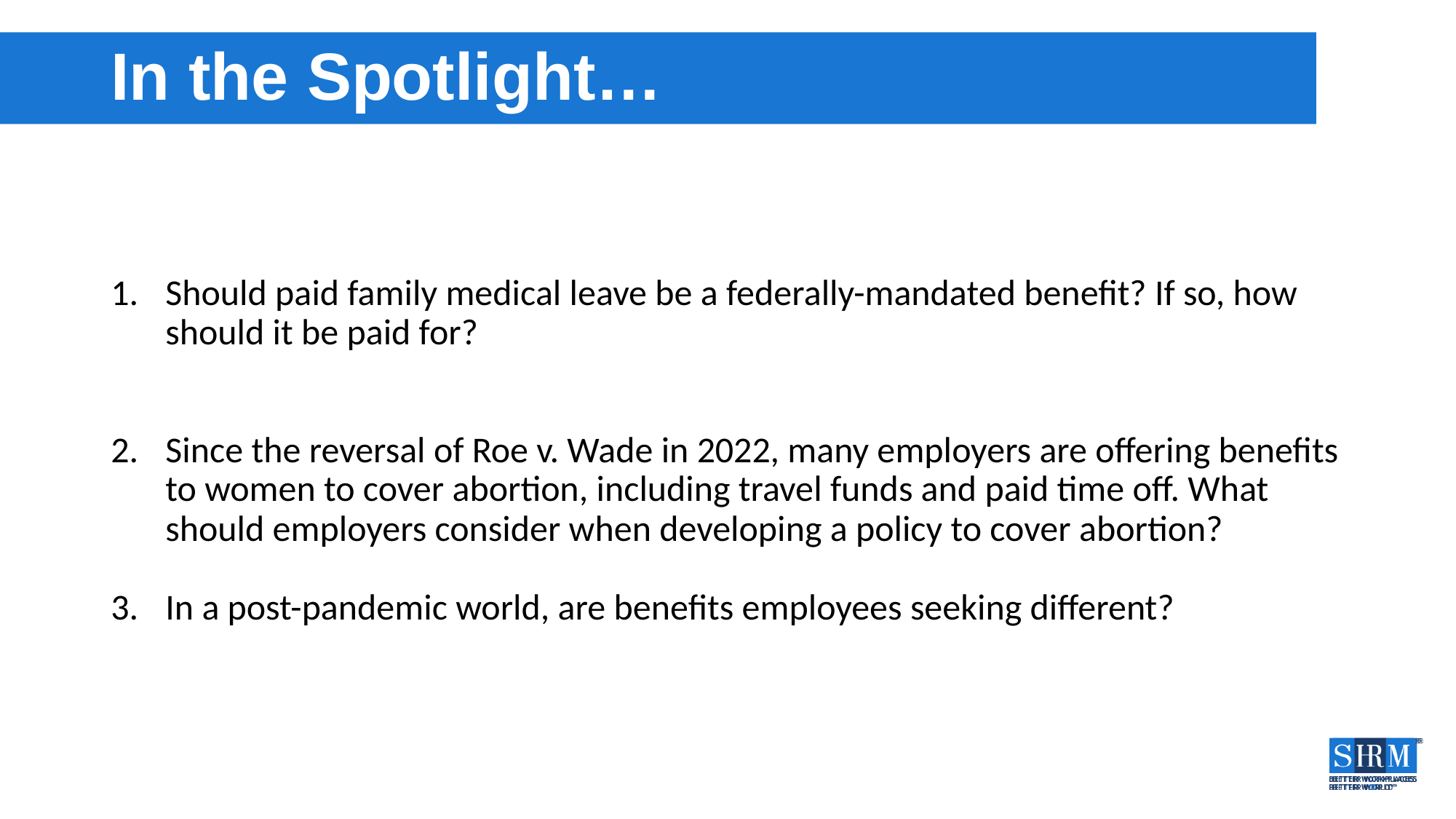

# In the Spotlight…
Should paid family medical leave be a federally-mandated benefit? If so, how should it be paid for?

Since the reversal of Roe v. Wade in 2022, many employers are offering benefits to women to cover abortion, including travel funds and paid time off. What should employers consider when developing a policy to cover abortion?

In a post-pandemic world, are benefits employees seeking different?